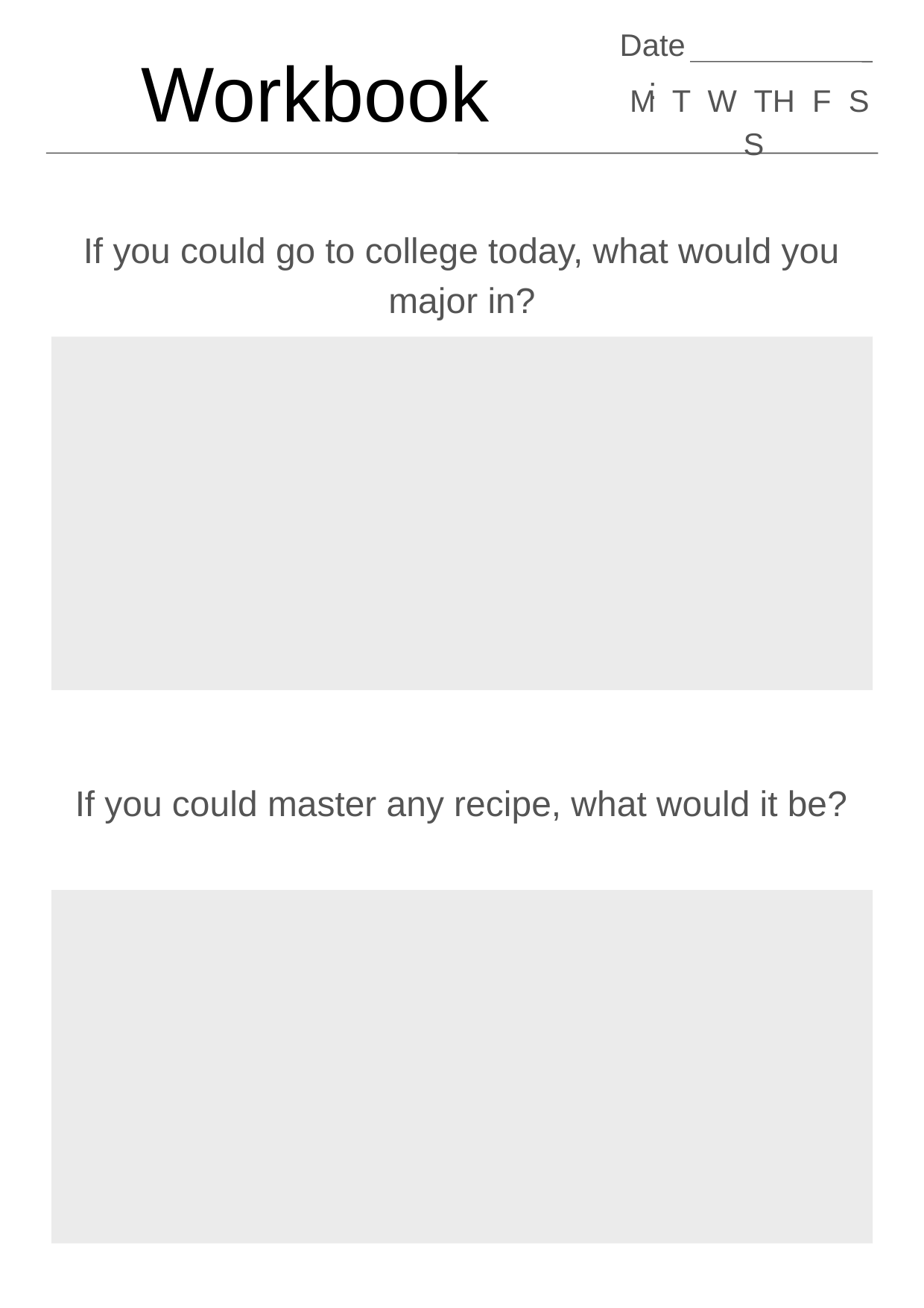

Date:
Workbook

M  T  W  TH  F  S  S

If you could go to college today, what would you major in?

If you could master any recipe, what would it be?